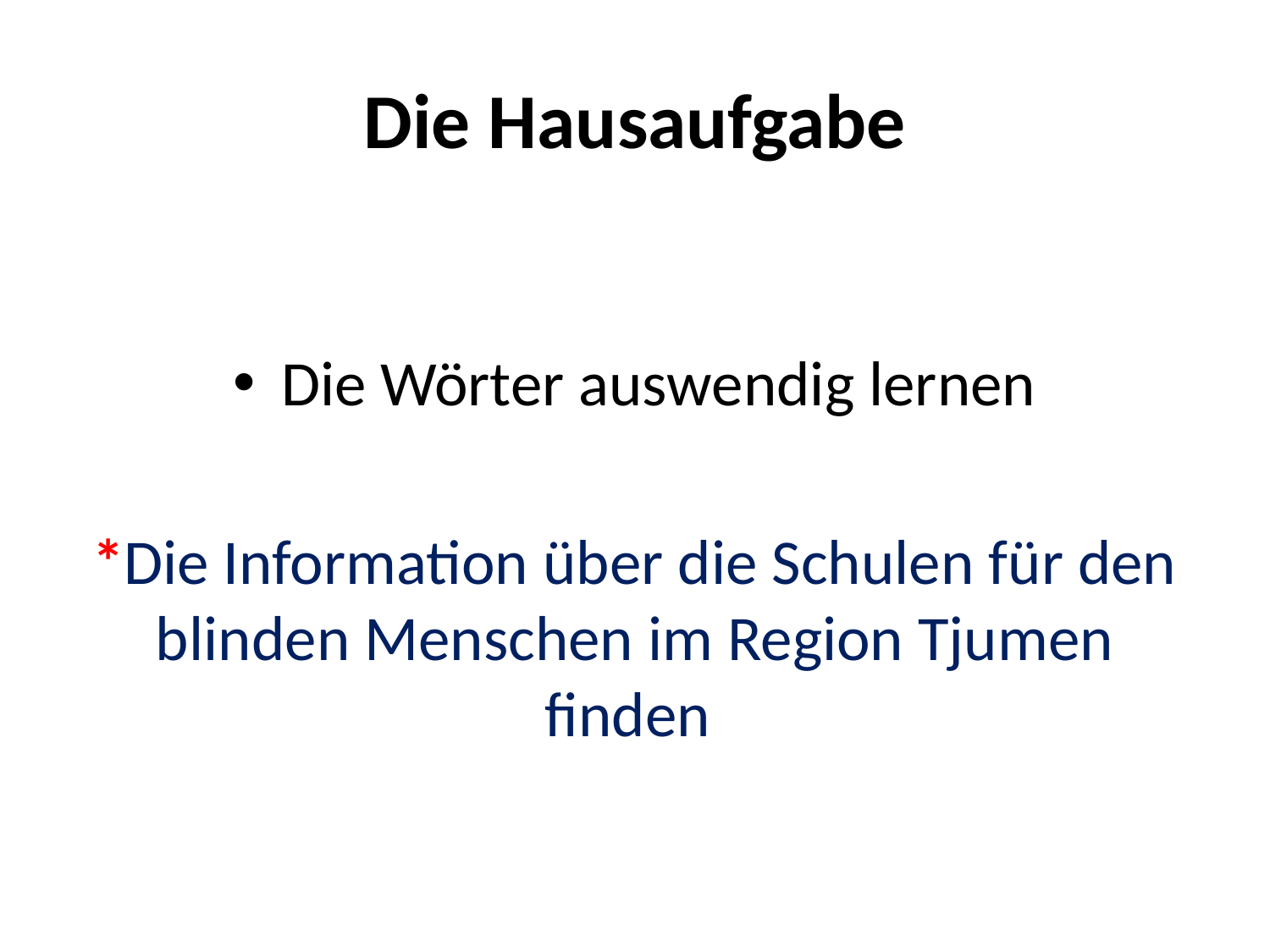

# Die Hausaufgabe

Die Wörter auswendig lernen

*Die Information über die Schulen für den blinden Menschen im Region Tjumen finden